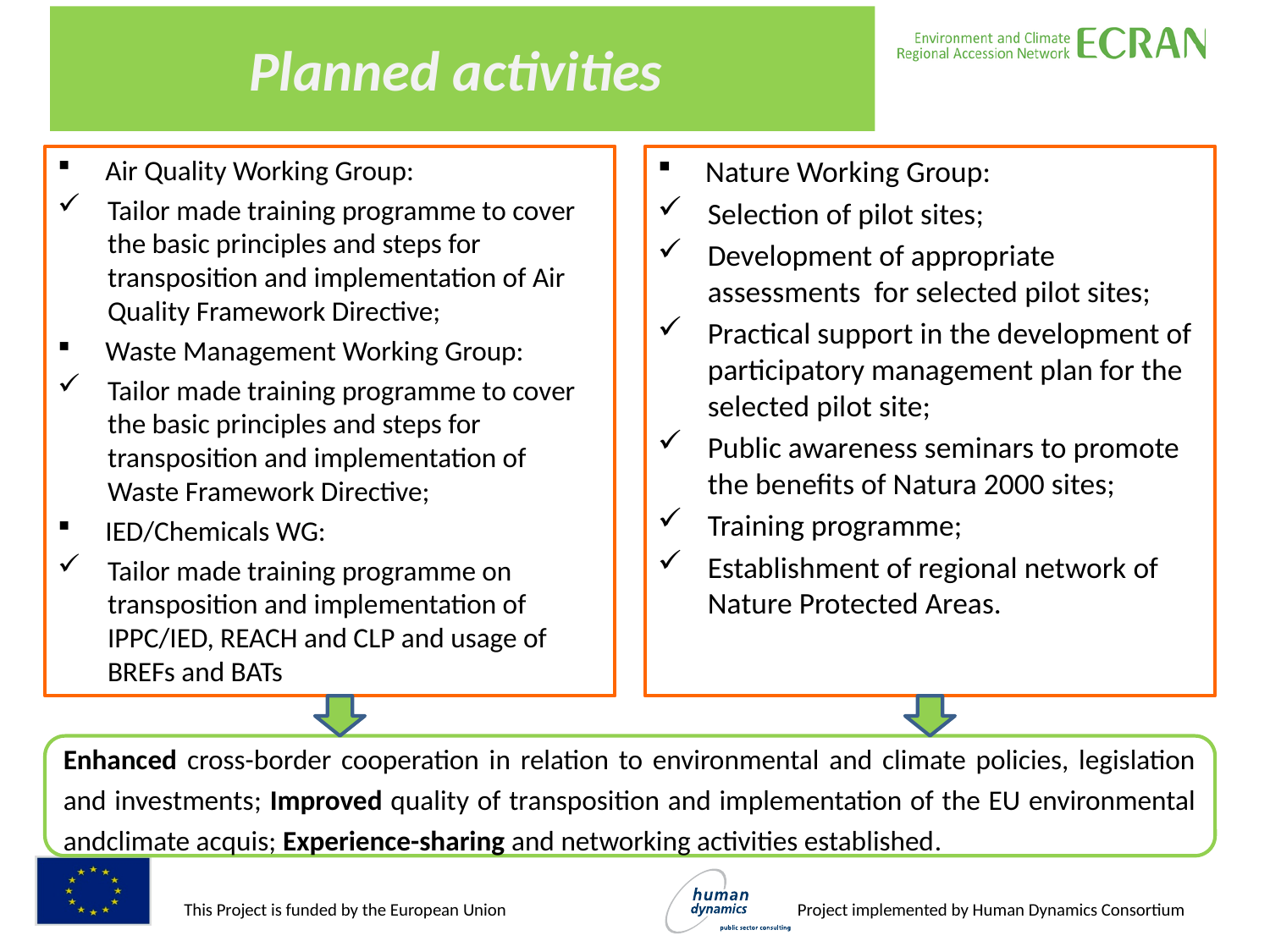

# Planned activities
Nature Working Group:
Selection of pilot sites;
Development of appropriate assessments  for selected pilot sites;
Practical support in the development of participatory management plan for the selected pilot site;
Public awareness seminars to promote the benefits of Natura 2000 sites;
Training programme;
Establishment of regional network of Nature Protected Areas.
Air Quality Working Group:
Tailor made training programme to cover the basic principles and steps for transposition and implementation of Air Quality Framework Directive;
Waste Management Working Group:
Tailor made training programme to cover the basic principles and steps for transposition and implementation of Waste Framework Directive;
IED/Chemicals WG:
Tailor made training programme on transposition and implementation of IPPC/IED, REACH and CLP and usage of BREFs and BATs

Enhanced cross-border cooperation in relation to environmental and climate policies, legislation and investments; Improved quality of transposition and implementation of the EU environmental andclimate acquis; Experience-sharing and networking activities established.